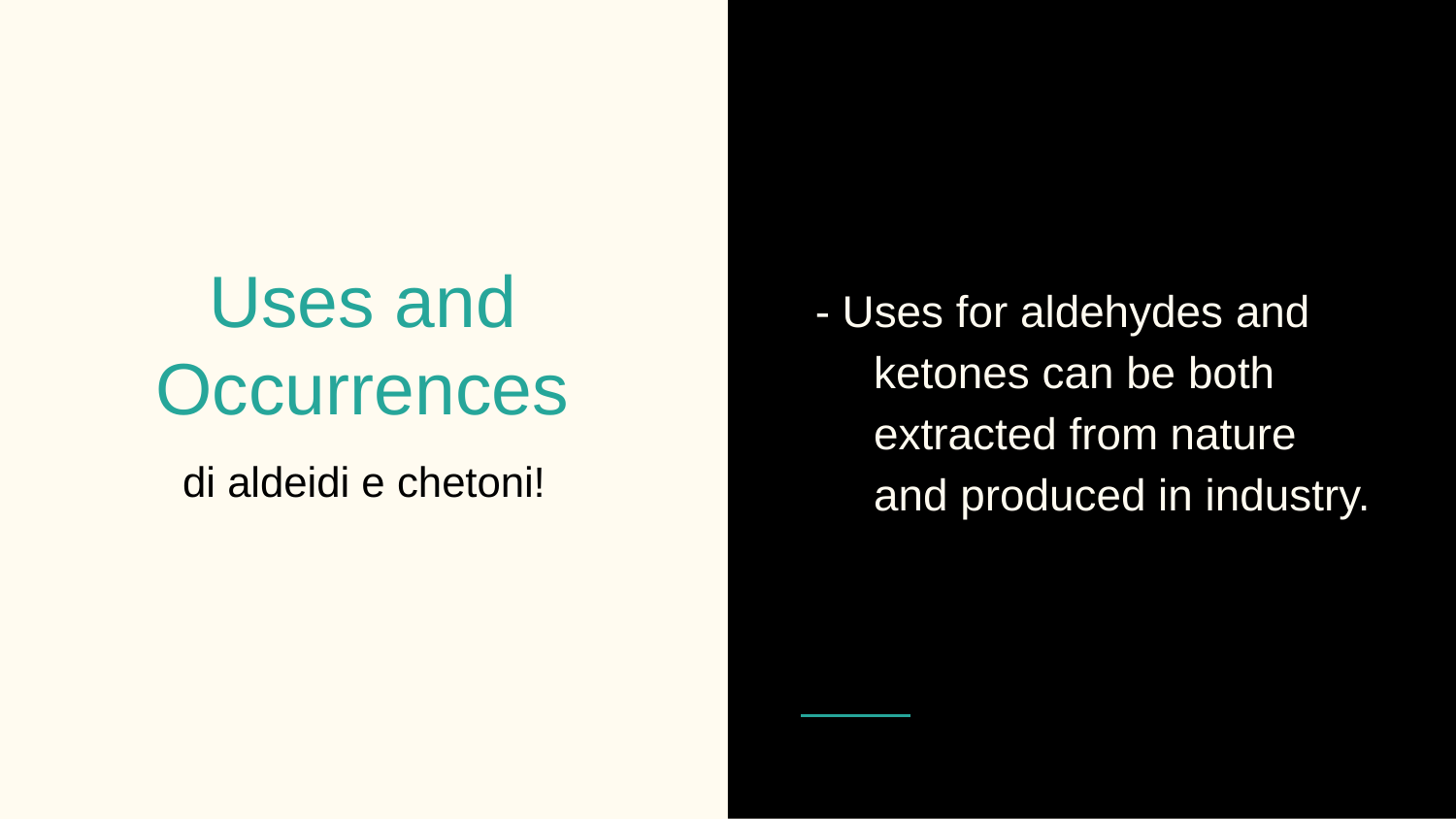

- Uses for aldehydes and ketones can be both extracted from nature and produced in industry.
# Uses and Occurrences
di aldeidi e chetoni!